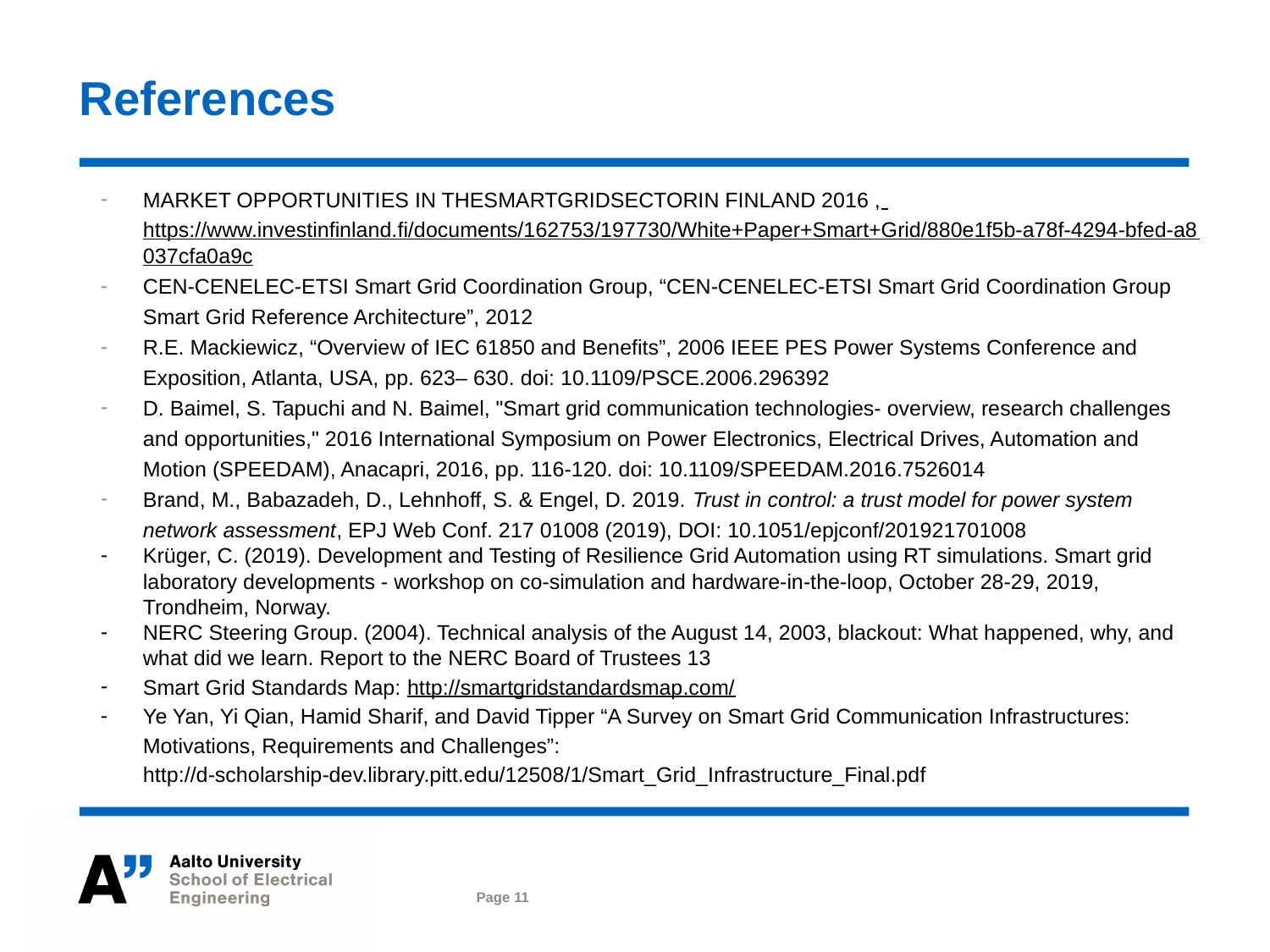

# References
MARKET OPPORTUNITIES IN THESMARTGRIDSECTORIN FINLAND 2016 , https://www.investinfinland.fi/documents/162753/197730/White+Paper+Smart+Grid/880e1f5b-a78f-4294-bfed-a8037cfa0a9c
CEN-CENELEC-ETSI Smart Grid Coordination Group, “CEN-CENELEC-ETSI Smart Grid Coordination Group Smart Grid Reference Architecture”, 2012
R.E. Mackiewicz, “Overview of IEC 61850 and Benefits”, 2006 IEEE PES Power Systems Conference and Exposition, Atlanta, USA, pp. 623– 630. doi: 10.1109/PSCE.2006.296392
D. Baimel, S. Tapuchi and N. Baimel, "Smart grid communication technologies- overview, research challenges and opportunities," 2016 International Symposium on Power Electronics, Electrical Drives, Automation and Motion (SPEEDAM), Anacapri, 2016, pp. 116-120. doi: 10.1109/SPEEDAM.2016.7526014
Brand, M., Babazadeh, D., Lehnhoff, S. & Engel, D. 2019. Trust in control: a trust model for power system network assessment, EPJ Web Conf. 217 01008 (2019), DOI: 10.1051/epjconf/201921701008
Krüger, C. (2019). Development and Testing of Resilience Grid Automation using RT simulations. Smart grid laboratory developments - workshop on co-simulation and hardware-in-the-loop, October 28-29, 2019, Trondheim, Norway.
NERC Steering Group. (2004). Technical analysis of the August 14, 2003, blackout: What happened, why, and what did we learn. Report to the NERC Board of Trustees 13
Smart Grid Standards Map: http://smartgridstandardsmap.com/
Ye Yan, Yi Qian, Hamid Sharif, and David Tipper “A Survey on Smart Grid Communication Infrastructures: Motivations, Requirements and Challenges”: http://d-scholarship-dev.library.pitt.edu/12508/1/Smart_Grid_Infrastructure_Final.pdf

Page 11